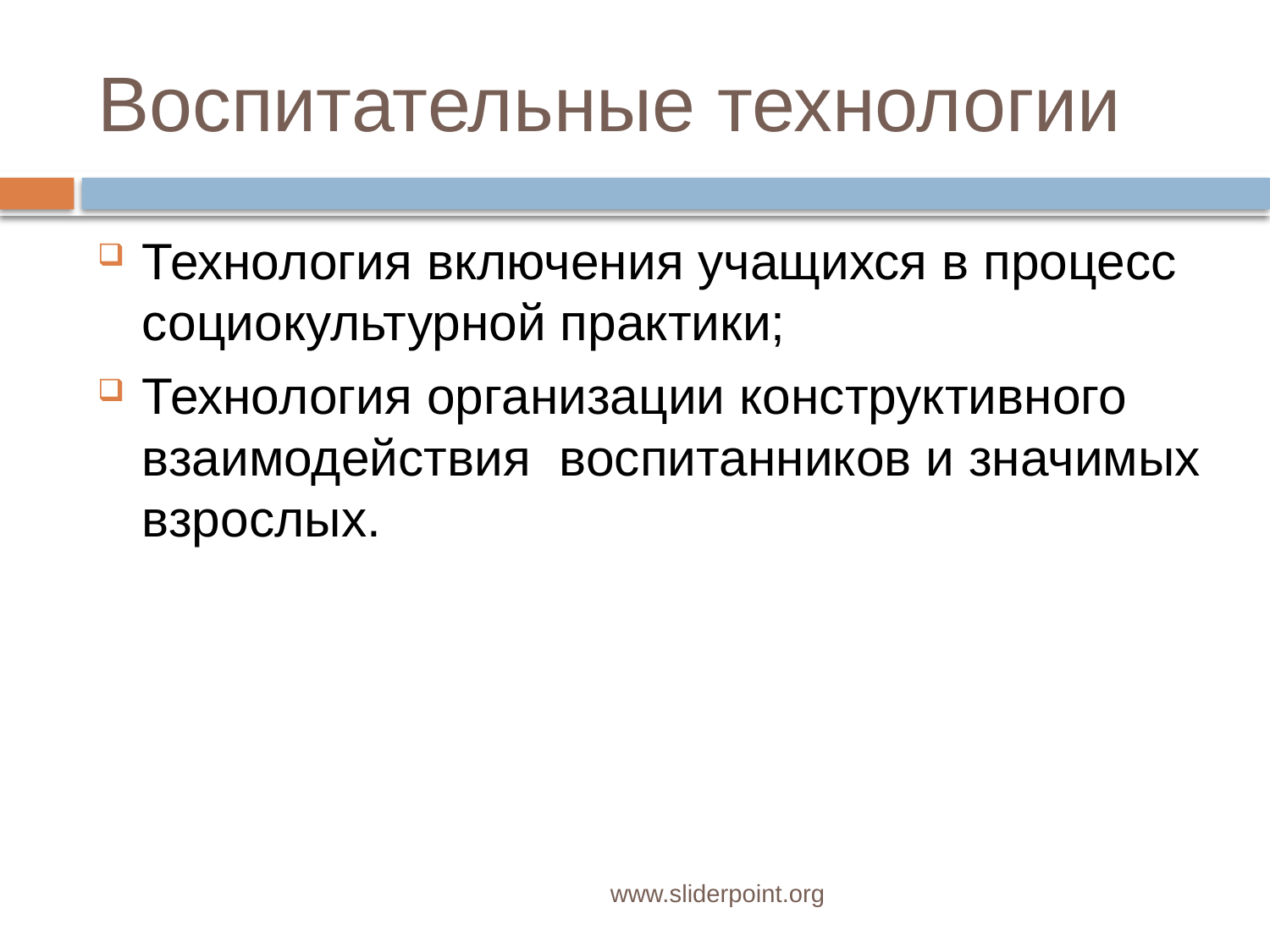

# Воспитательные технологии
Технология включения учащихся в процесс социокультурной практики;
Технология организации конструктивного взаимодействия  воспитанников и значимых взрослых.
www.sliderpoint.org